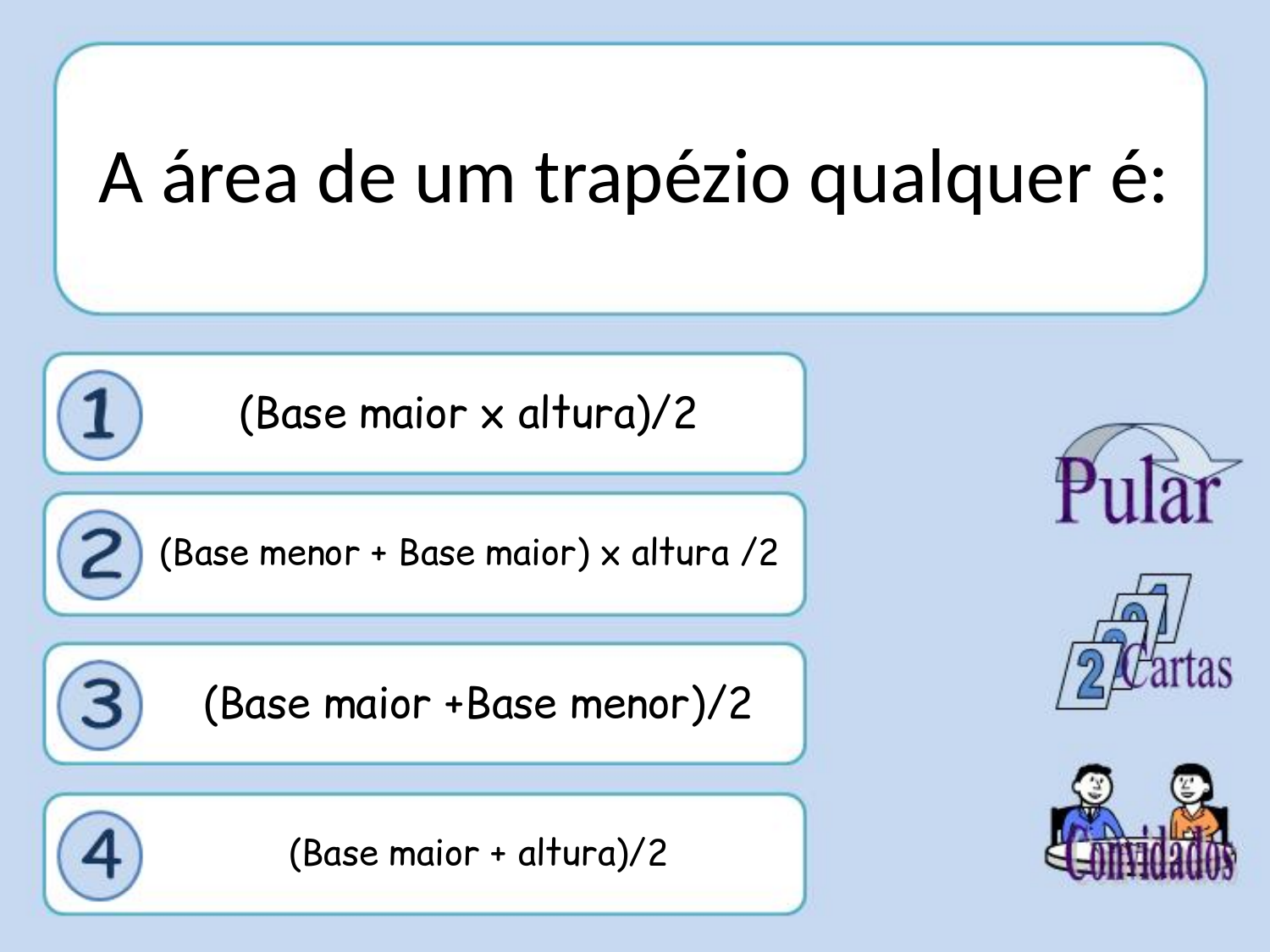

# A área de um trapézio qualquer é:
(Base maior x altura)/2
.

.
(Base menor + Base maior) x altura /2
(Base maior +Base menor)/2
(Base maior + altura)/2